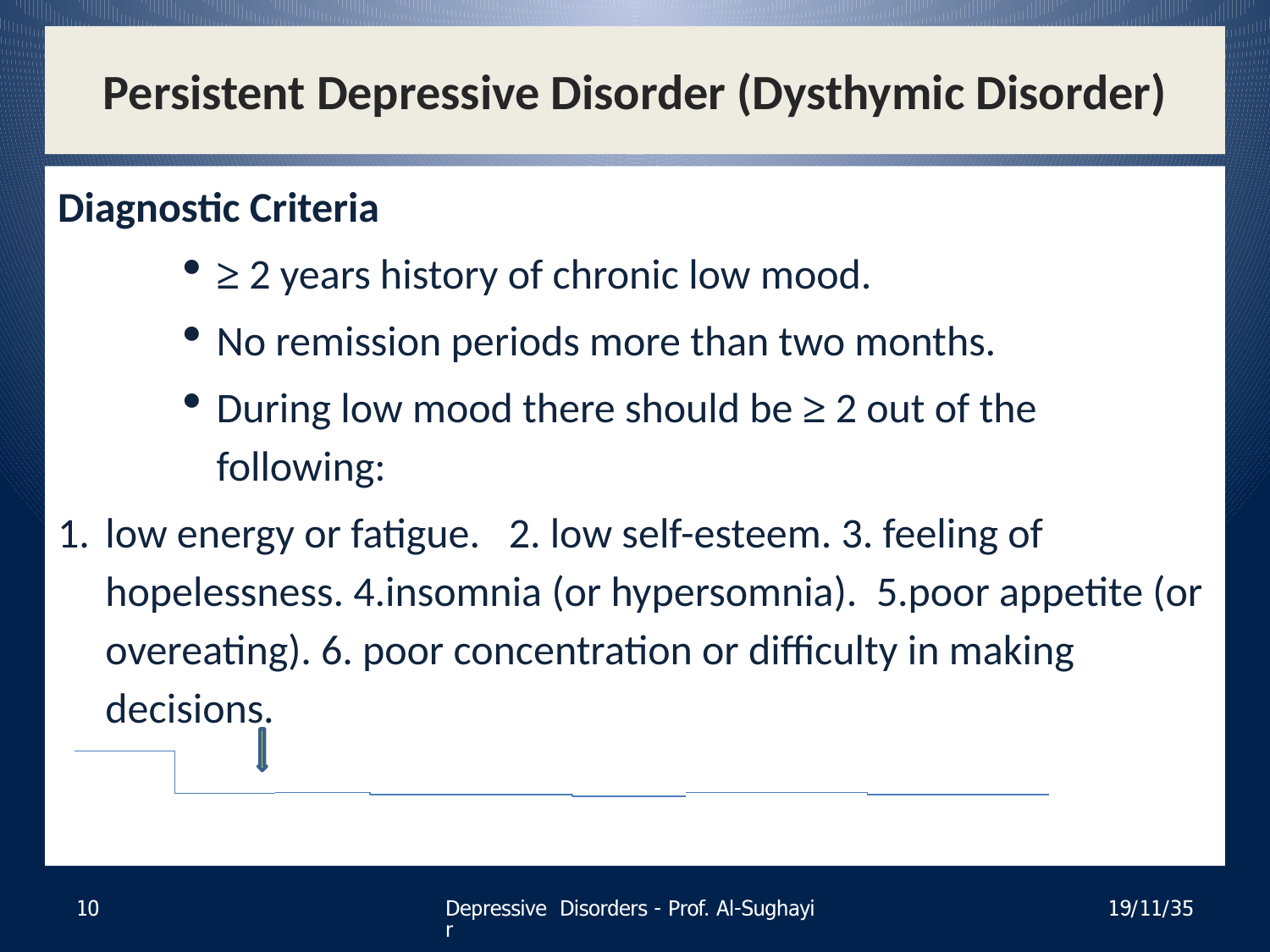

# Persistent Depressive Disorder (Dysthymic Disorder)
Diagnostic Criteria
≥ 2 years history of chronic low mood.
No remission periods more than two months.
During low mood there should be ≥ 2 out of the following:
low energy or fatigue.   2. low self-esteem. 3. feeling of hopelessness. 4.insomnia (or hypersomnia).  5.poor appetite (or overeating). 6. poor concentration or difficulty in making decisions.

10
Depressive  Disorders - Prof. Al-Sughayir
19/11/35